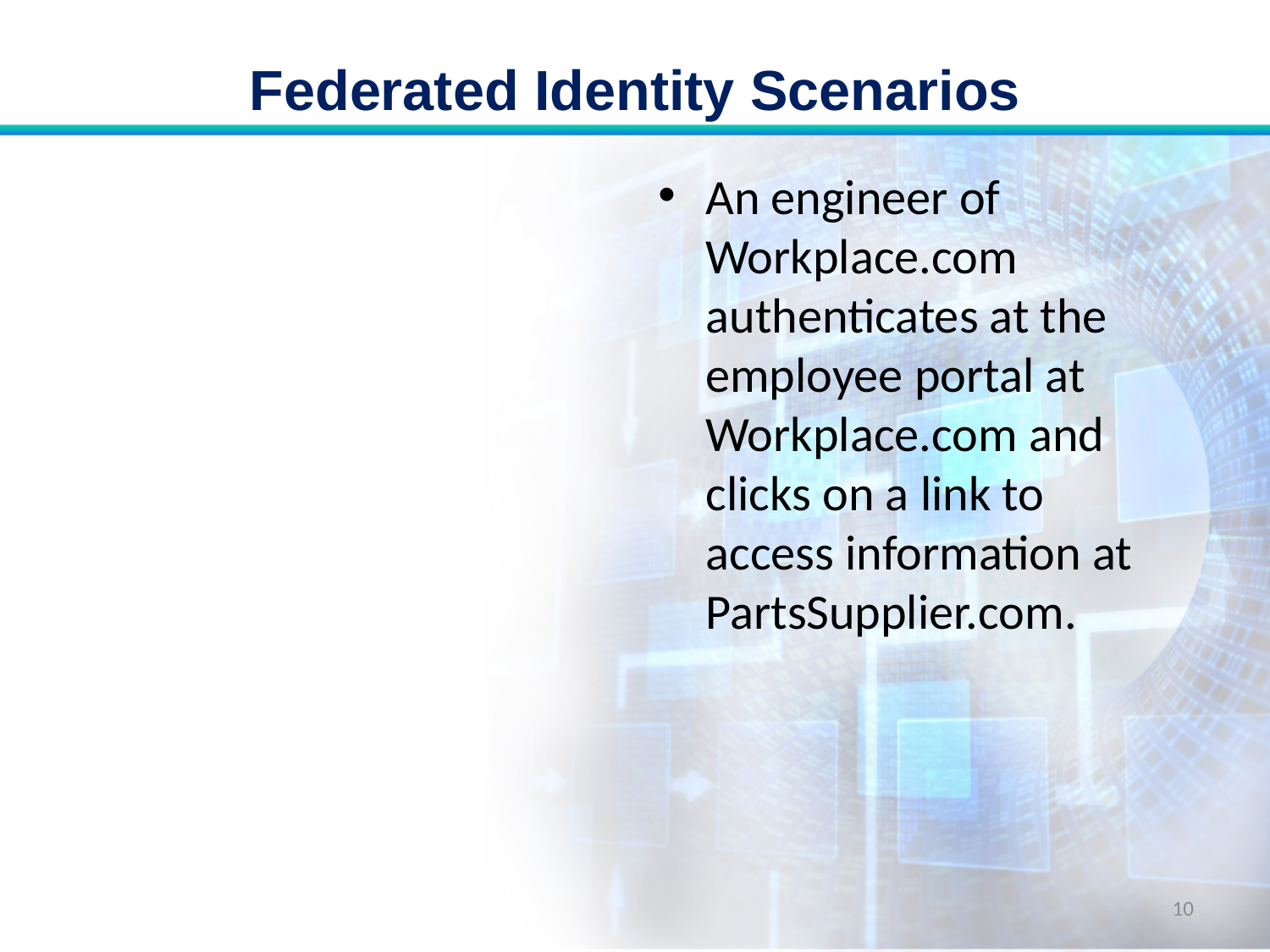

# Federated Identity Scenarios
An engineer of Workplace.com authenticates at the employee portal at Workplace.com and clicks on a link to access information at PartsSupplier.com.
10